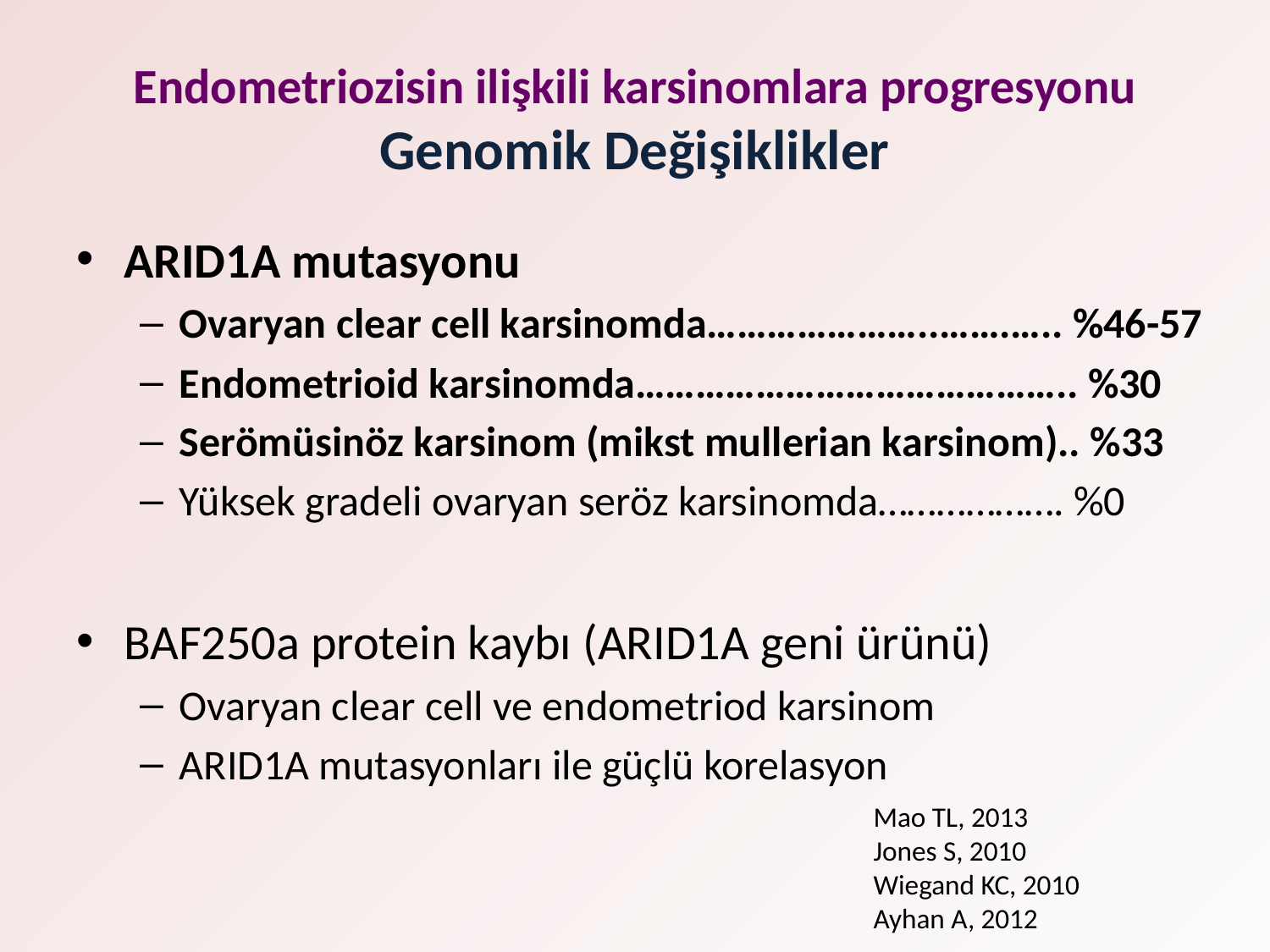

# Endometriozisin ilişkili karsinomlara progresyonu Genomik Değişiklikler
ARID1A mutasyonu
Ovaryan clear cell karsinomda…………………..…….….. %46-57
Endometrioid karsinomda…………………………………….. %30
Serömüsinöz karsinom (mikst mullerian karsinom).. %33
Yüksek gradeli ovaryan seröz karsinomda………………. %0

BAF250a protein kaybı (ARID1A geni ürünü)
Ovaryan clear cell ve endometriod karsinom
ARID1A mutasyonları ile güçlü korelasyon

Mao TL, 2013
Jones S, 2010
Wiegand KC, 2010
Ayhan A, 2012